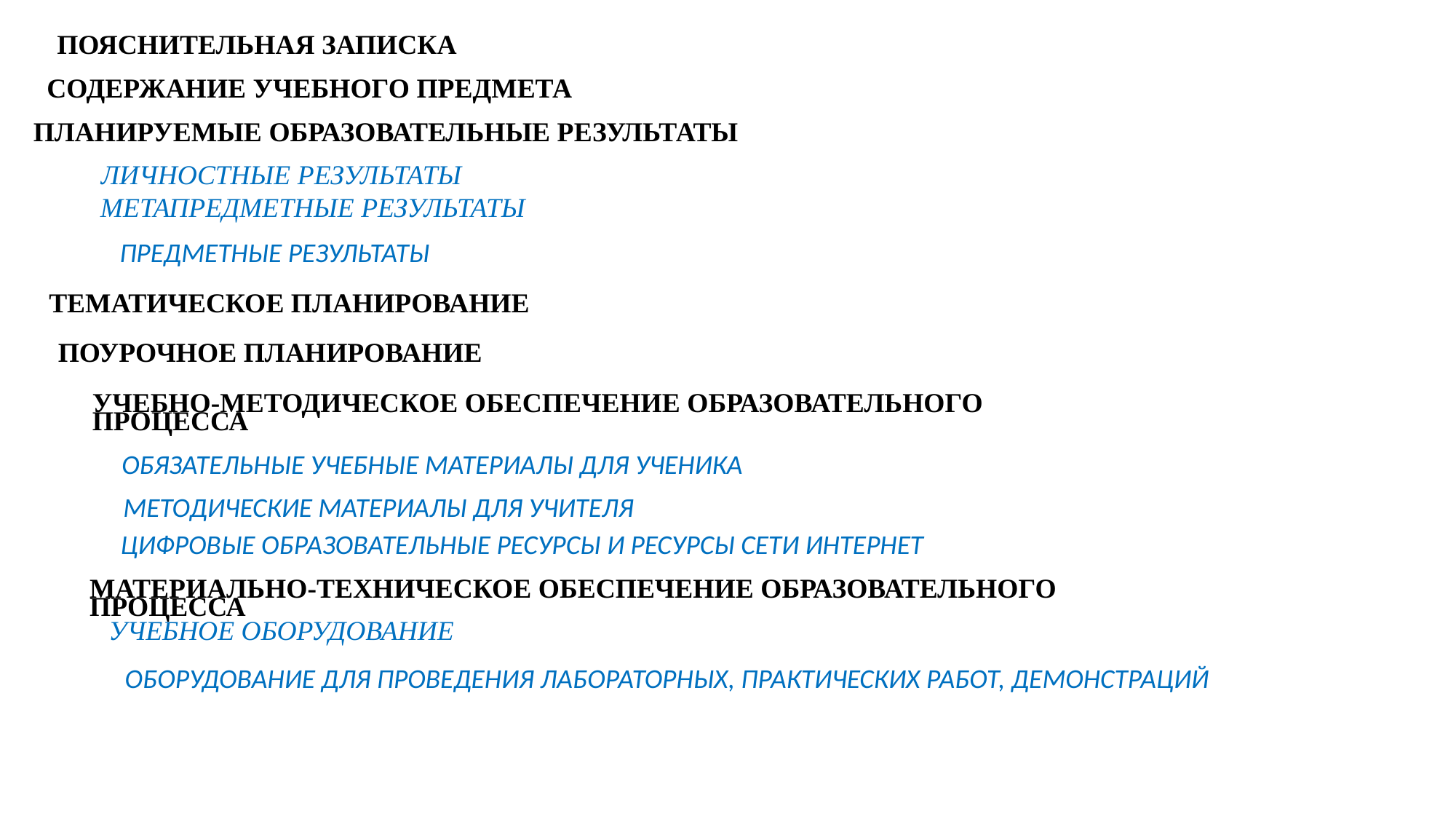

ПОЯСНИТЕЛЬНАЯ ЗАПИСКА
СОДЕРЖАНИЕ УЧЕБНОГО ПРЕДМЕТА
ПЛАНИРУЕМЫЕ ОБРАЗОВАТЕЛЬНЫЕ РЕЗУЛЬТАТЫ
ЛИЧНОСТНЫЕ РЕЗУЛЬТАТЫ
МЕТАПРЕДМЕТНЫЕ РЕЗУЛЬТАТЫ
ПРЕДМЕТНЫЕ РЕЗУЛЬТАТЫ
ТЕМАТИЧЕСКОЕ ПЛАНИРОВАНИЕ
ПОУРОЧНОЕ ПЛАНИРОВАНИЕ
УЧЕБНО-МЕТОДИЧЕСКОЕ ОБЕСПЕЧЕНИЕ ОБРАЗОВАТЕЛЬНОГО ПРОЦЕССА
ОБЯЗАТЕЛЬНЫЕ УЧЕБНЫЕ МАТЕРИАЛЫ ДЛЯ УЧЕНИКА
МЕТОДИЧЕСКИЕ МАТЕРИАЛЫ ДЛЯ УЧИТЕЛЯ
ЦИФРОВЫЕ ОБРАЗОВАТЕЛЬНЫЕ РЕСУРСЫ И РЕСУРСЫ СЕТИ ИНТЕРНЕТ
МАТЕРИАЛЬНО-ТЕХНИЧЕСКОЕ ОБЕСПЕЧЕНИЕ ОБРАЗОВАТЕЛЬНОГО ПРОЦЕССА
УЧЕБНОЕ ОБОРУДОВАНИЕ
ОБОРУДОВАНИЕ ДЛЯ ПРОВЕДЕНИЯ ЛАБОРАТОРНЫХ, ПРАКТИЧЕСКИХ РАБОТ, ДЕМОНСТРАЦИЙ